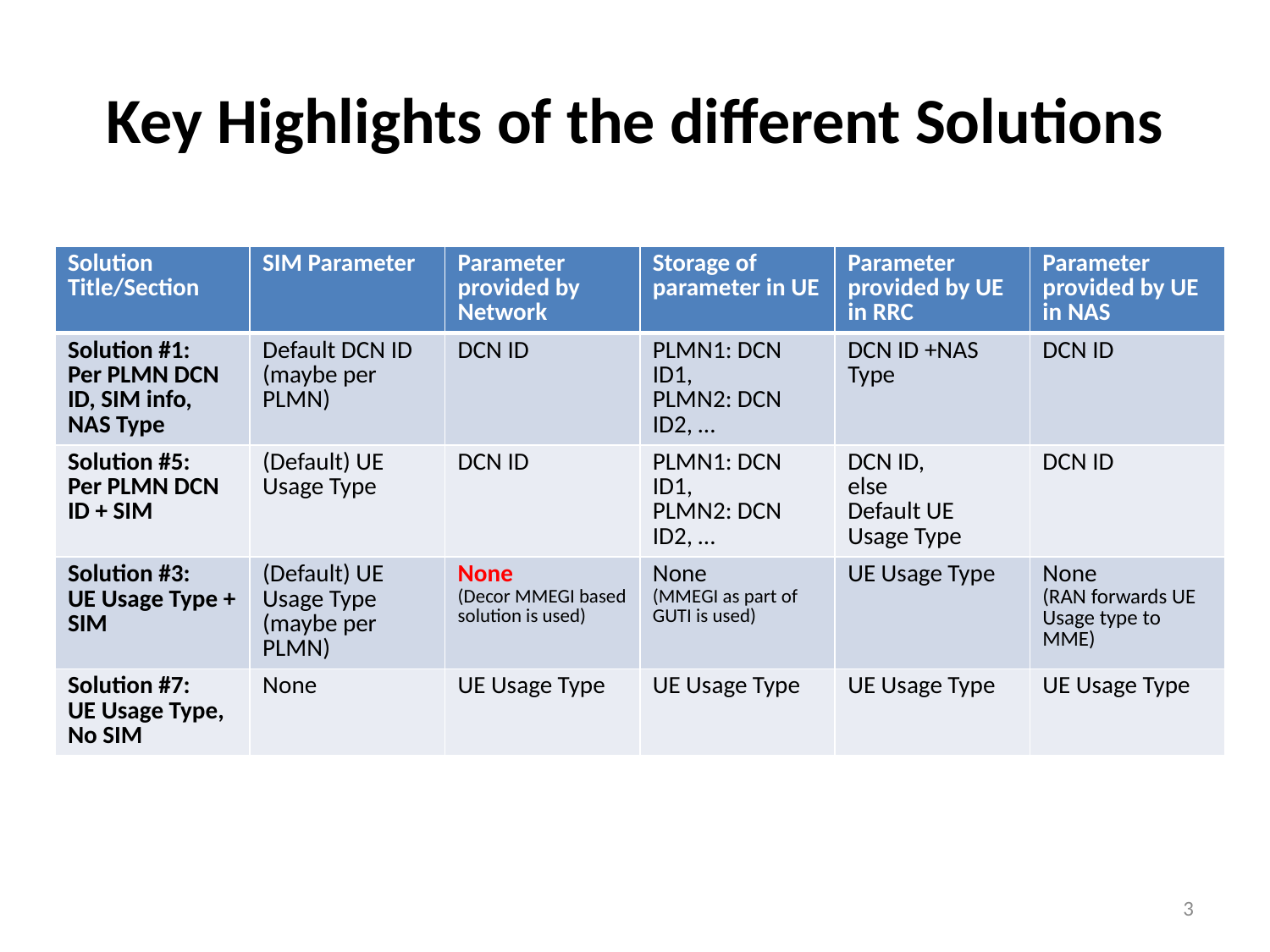

# Key Highlights of the different Solutions
| Solution Title/Section | SIM Parameter | Parameter provided by Network | Storage of parameter in UE | Parameter provided by UE in RRC | Parameter provided by UE in NAS |
| --- | --- | --- | --- | --- | --- |
| Solution #1: Per PLMN DCN ID, SIM info, NAS Type | Default DCN ID (maybe per PLMN) | DCN ID | PLMN1: DCN ID1, PLMN2: DCN ID2, … | DCN ID +NAS Type | DCN ID |
| Solution #5: Per PLMN DCN ID + SIM | (Default) UE Usage Type | DCN ID | PLMN1: DCN ID1, PLMN2: DCN ID2, … | DCN ID, else Default UE Usage Type | DCN ID |
| Solution #3: UE Usage Type + SIM | (Default) UE Usage Type (maybe per PLMN) | None (Decor MMEGI based solution is used) | None (MMEGI as part of GUTI is used) | UE Usage Type | None (RAN forwards UE Usage type to MME) |
| Solution #7: UE Usage Type, No SIM | None | UE Usage Type | UE Usage Type | UE Usage Type | UE Usage Type |
3